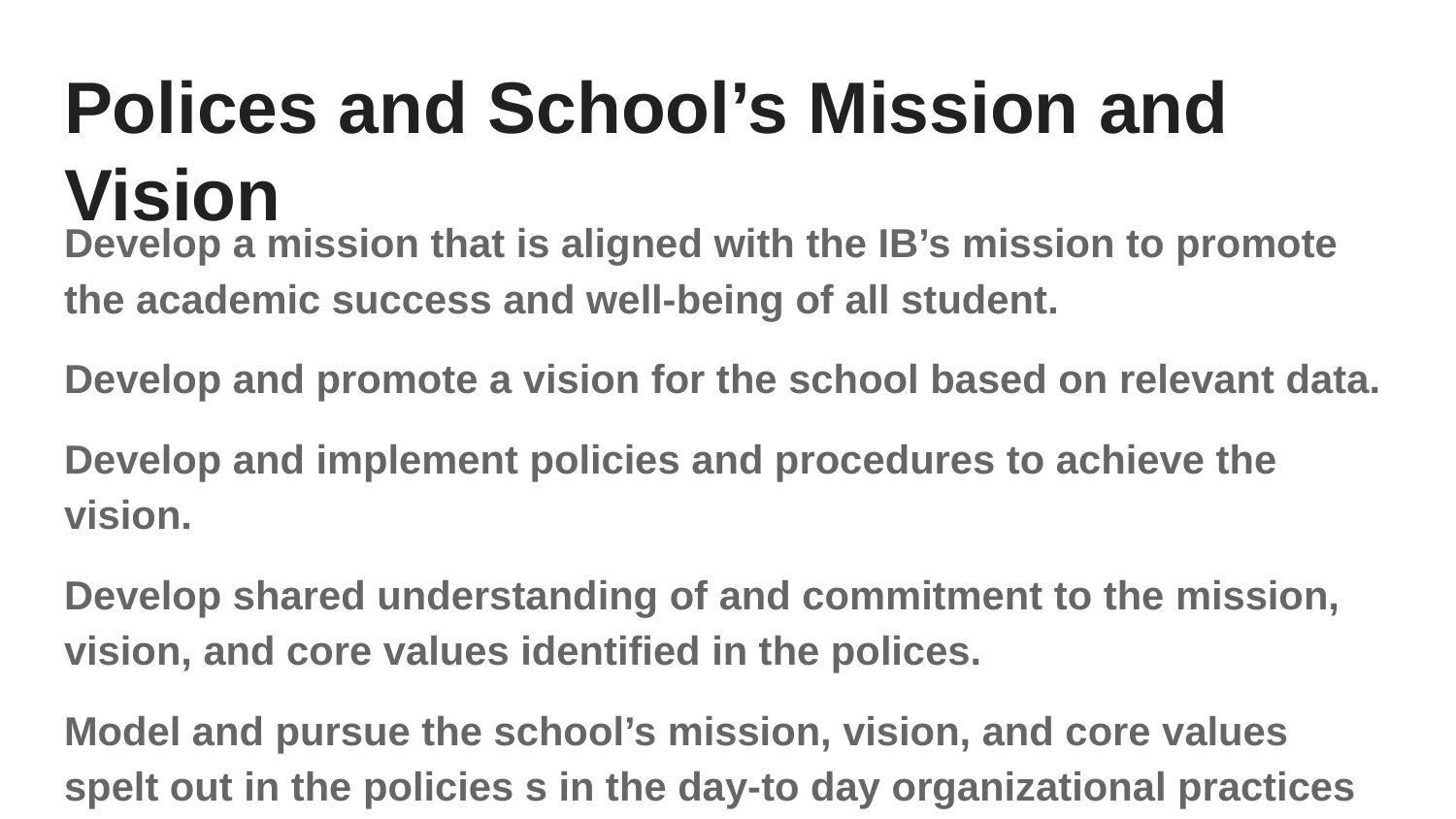

# Polices and School’s Mission and Vision
Develop a mission that is aligned with the IB’s mission to promote the academic success and well-being of all student.
Develop and promote a vision for the school based on relevant data.
Develop and implement policies and procedures to achieve the vision.
Develop shared understanding of and commitment to the mission, vision, and core values identified in the polices.
Model and pursue the school’s mission, vision, and core values spelt out in the policies s in the day-to day organizational practices and routines.